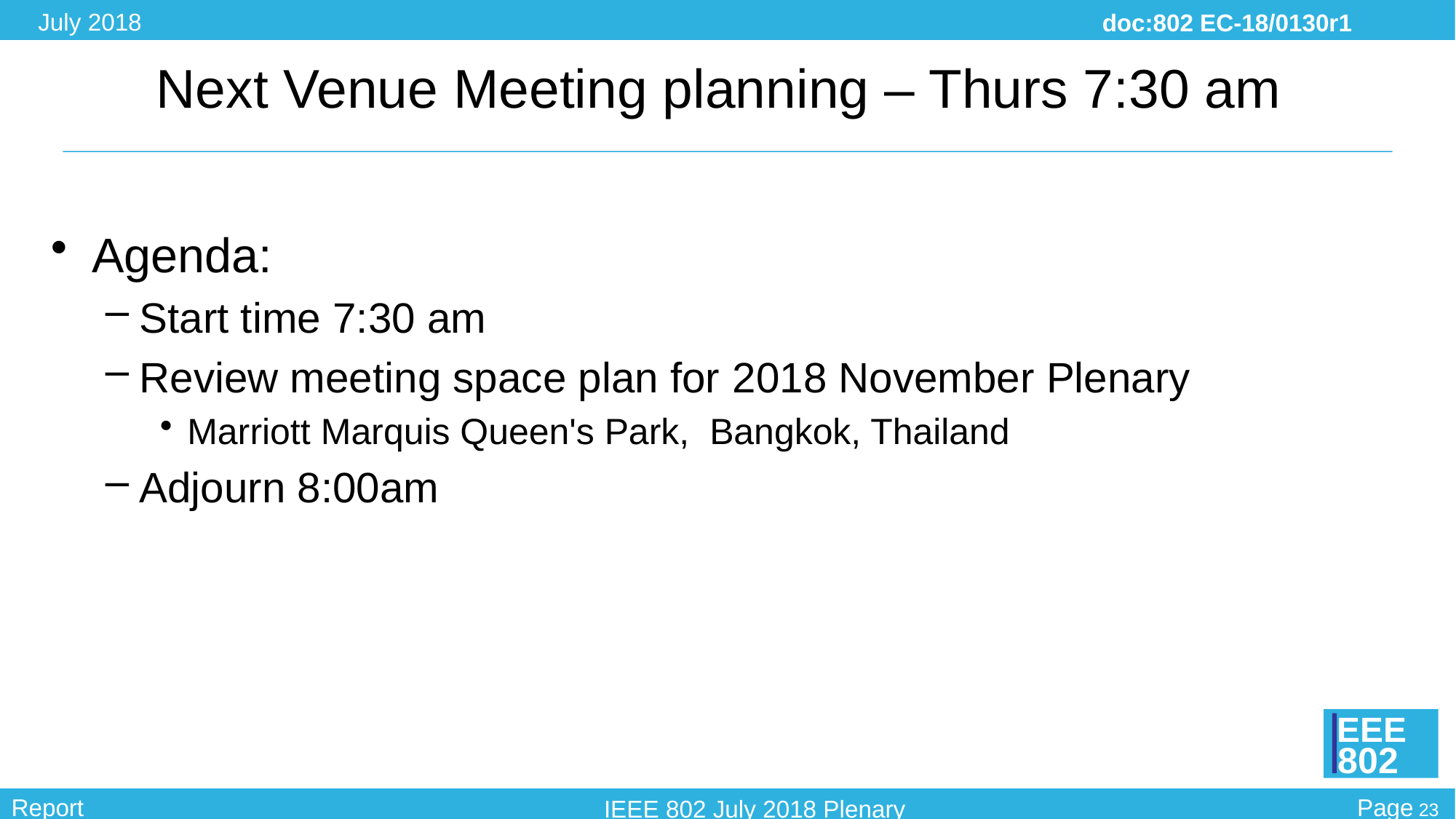

# Next Venue Meeting planning – Thurs 7:30 am
Agenda:
Start time 7:30 am
Review meeting space plan for 2018 November Plenary
Marriott Marquis Queen's Park,  Bangkok, Thailand
Adjourn 8:00am